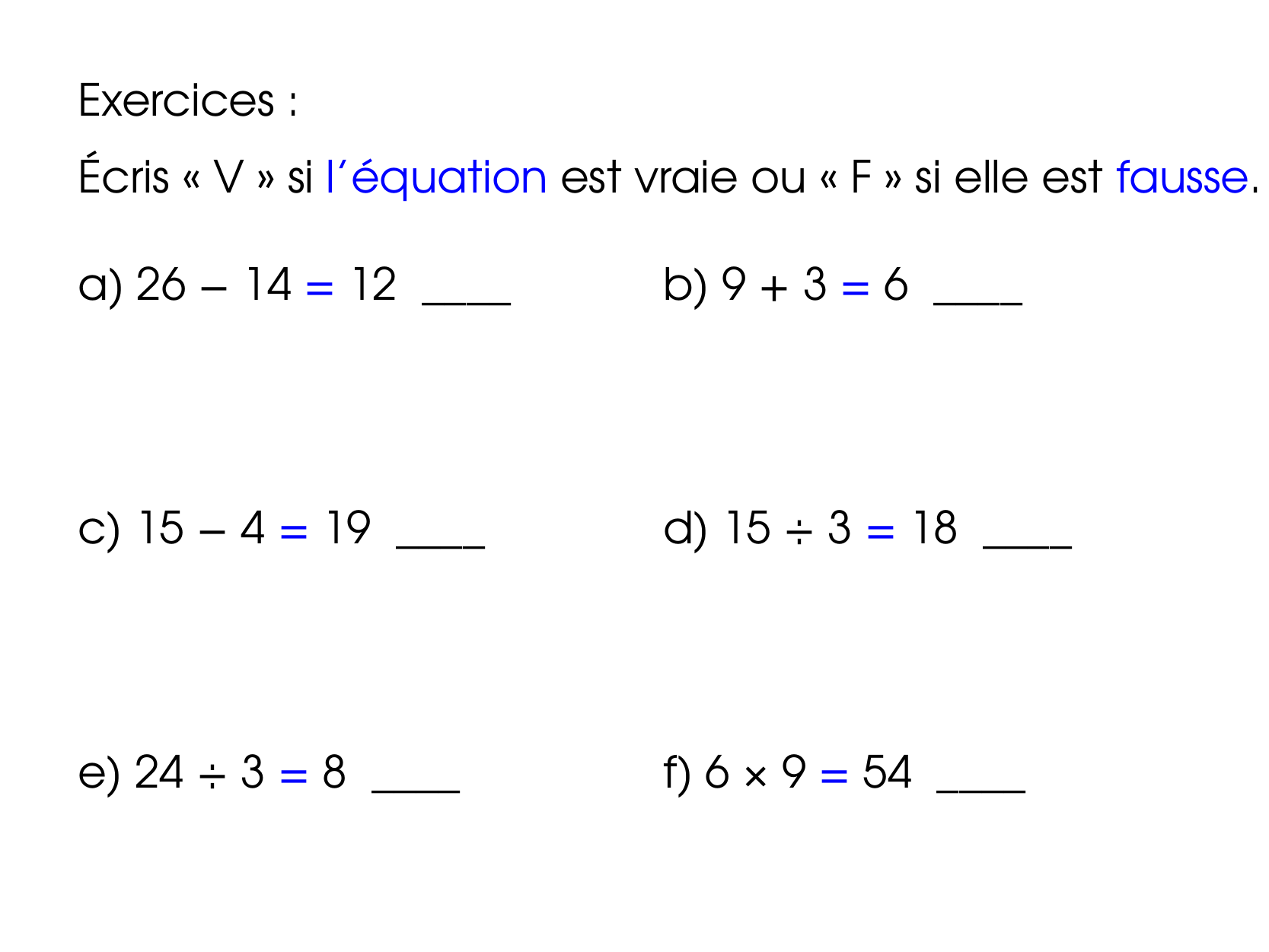

Exercices :
Écris « V » si l’équation est vraie ou « F » si elle est fausse.
a) 26 − 14 = 12  ____
b) 9 + 3 = 6  ____
c) 15 − 4 = 19  ____
d) 15 ÷ 3 = 18  ____
e) 24 ÷ 3 = 8  ____
f) 6 × 9 = 54  ____